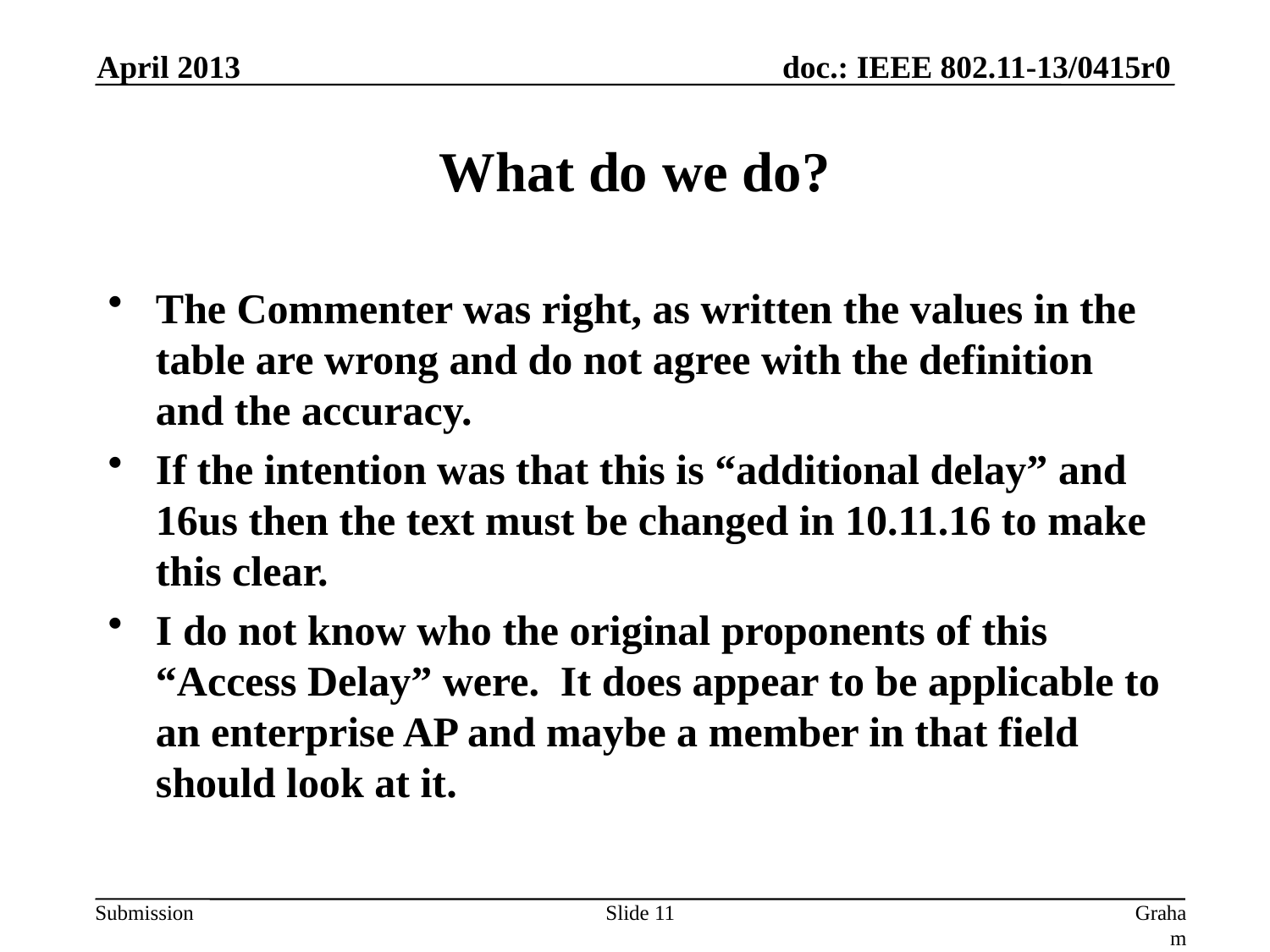

April 2013
# What do we do?
The Commenter was right, as written the values in the table are wrong and do not agree with the definition and the accuracy.
If the intention was that this is “additional delay” and 16us then the text must be changed in 10.11.16 to make this clear.
I do not know who the original proponents of this “Access Delay” were.  It does appear to be applicable to an enterprise AP and maybe a member in that field should look at it.

Slide 11
Graham Smith, DSP Group